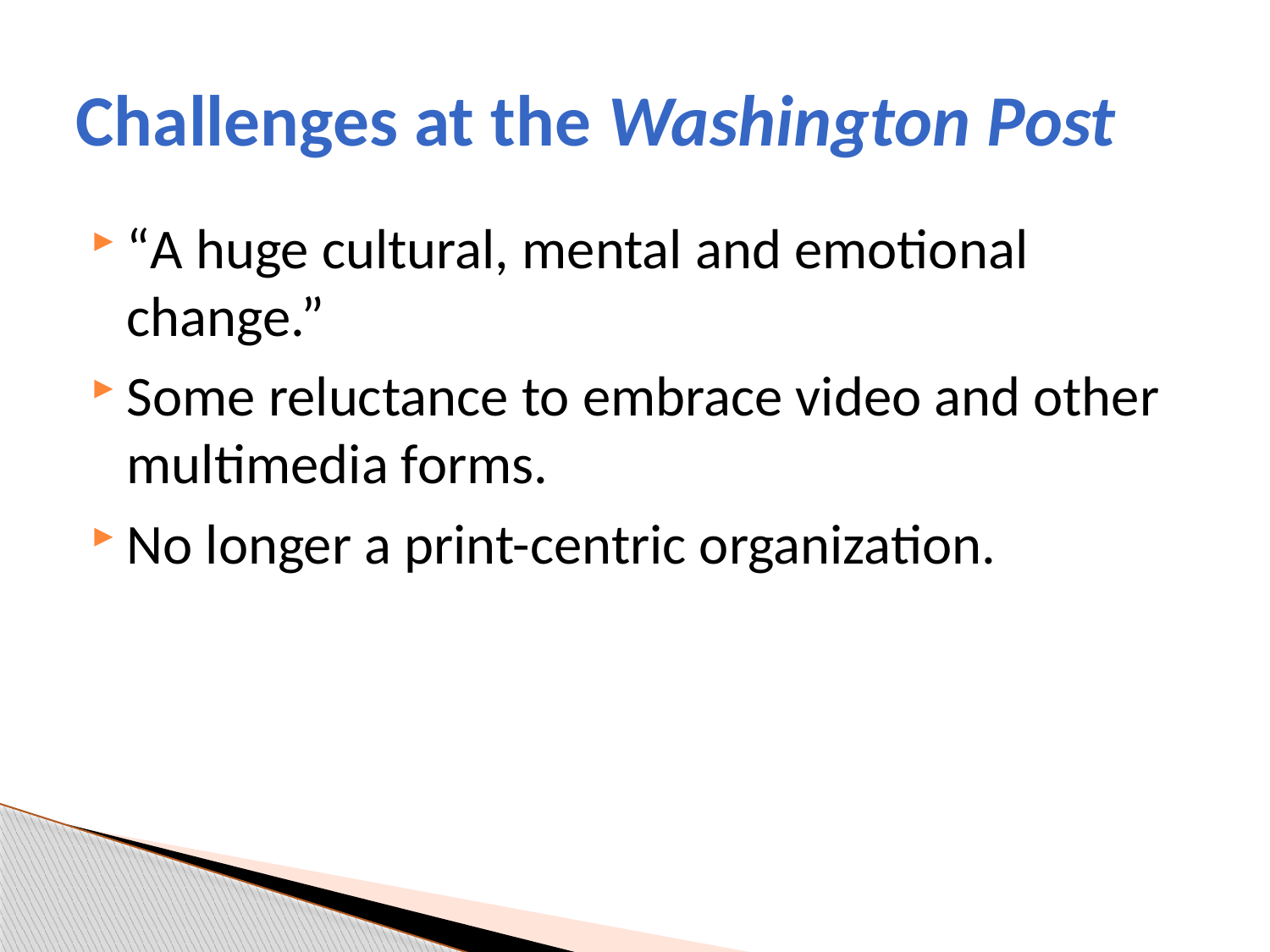

# Challenges at the Washington Post
“A huge cultural, mental and emotional change.”
Some reluctance to embrace video and other multimedia forms.
No longer a print-centric organization.